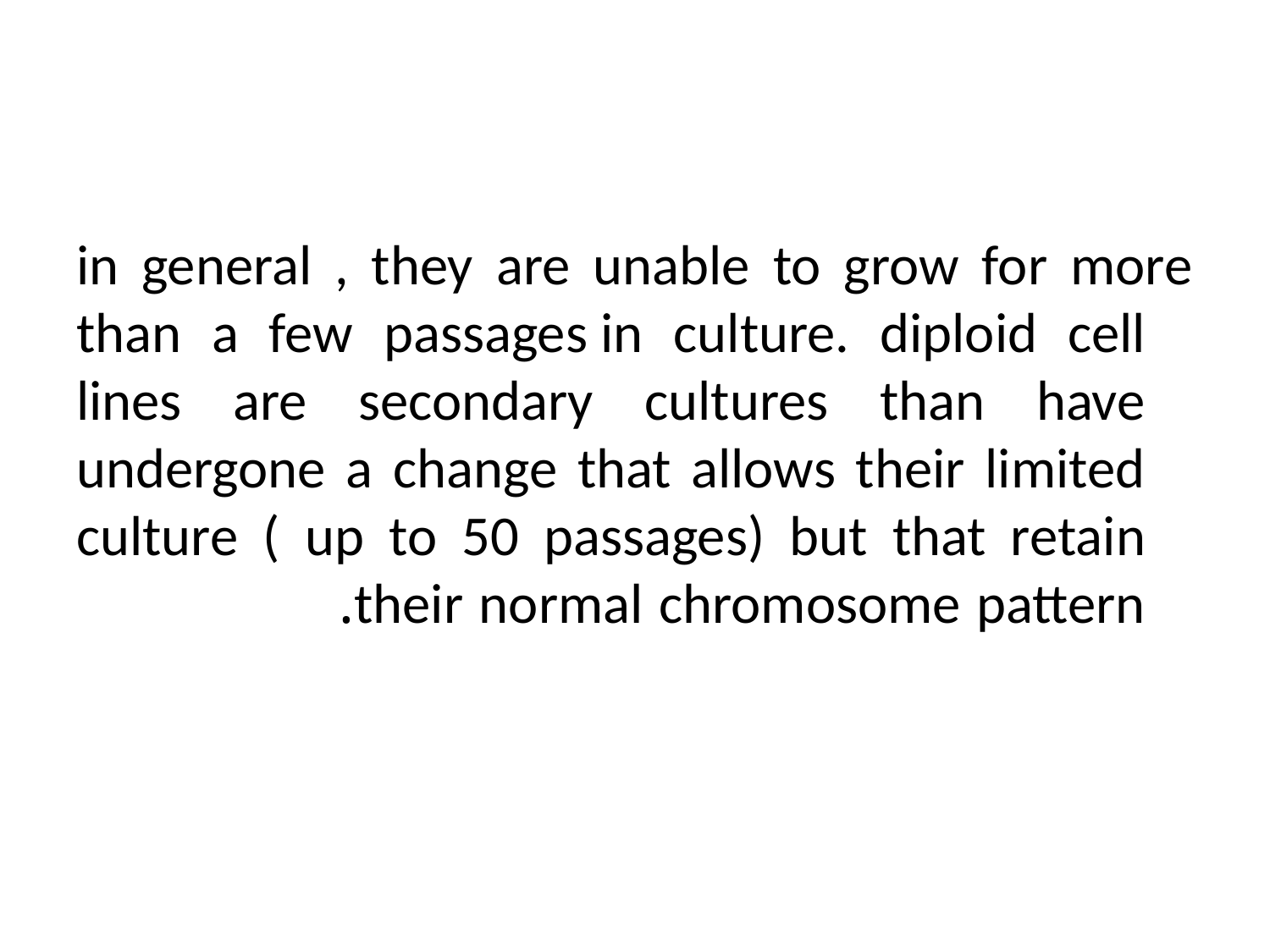

in general , they are unable to grow for more than a few passages in culture. diploid cell lines are secondary cultures than have undergone a change that allows their limited culture ( up to 50 passages) but that retain their normal chromosome pattern.